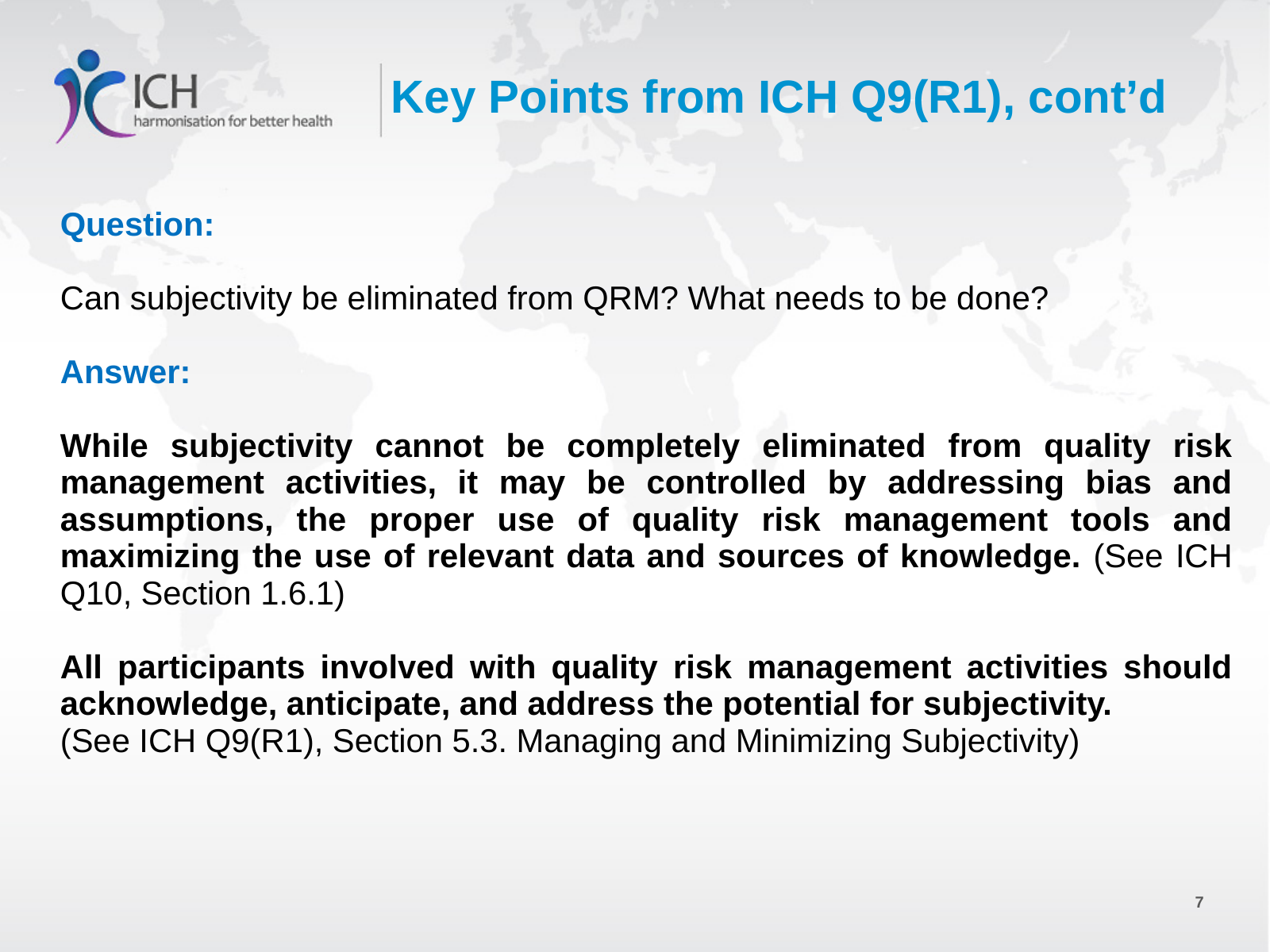

# Key Points from ICH Q9(R1), cont’d
Question:​

Can subjectivity be eliminated from QRM? What needs to be done?

Answer:​

While subjectivity cannot be completely eliminated from quality risk management activities, it may be controlled by addressing bias and assumptions, the proper use of quality risk management tools and maximizing the use of relevant data and sources of knowledge. (See ICH Q10, Section 1.6.1)

All participants involved with quality risk management activities should acknowledge, anticipate, and address the potential for subjectivity.
(See ICH Q9(R1), Section 5.3. Managing and Minimizing Subjectivity)

7